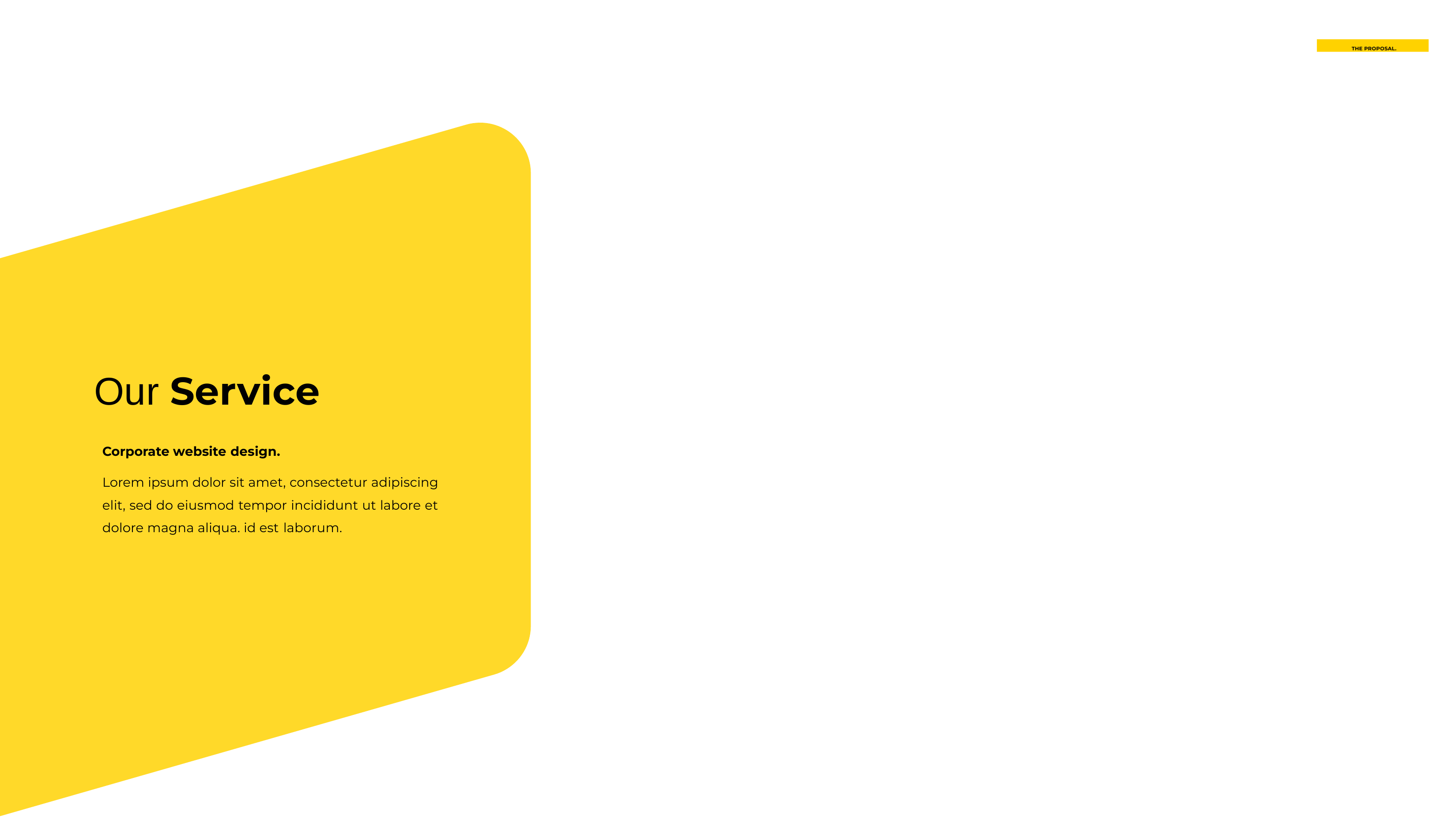

THE PROPOSAL.

Our Service
Corporate website design.
Lorem ipsum dolor sit amet, consectetur adipiscing  elit, sed do eiusmod tempor incididunt ut labore et  dolore magna aliqua. id est laborum.